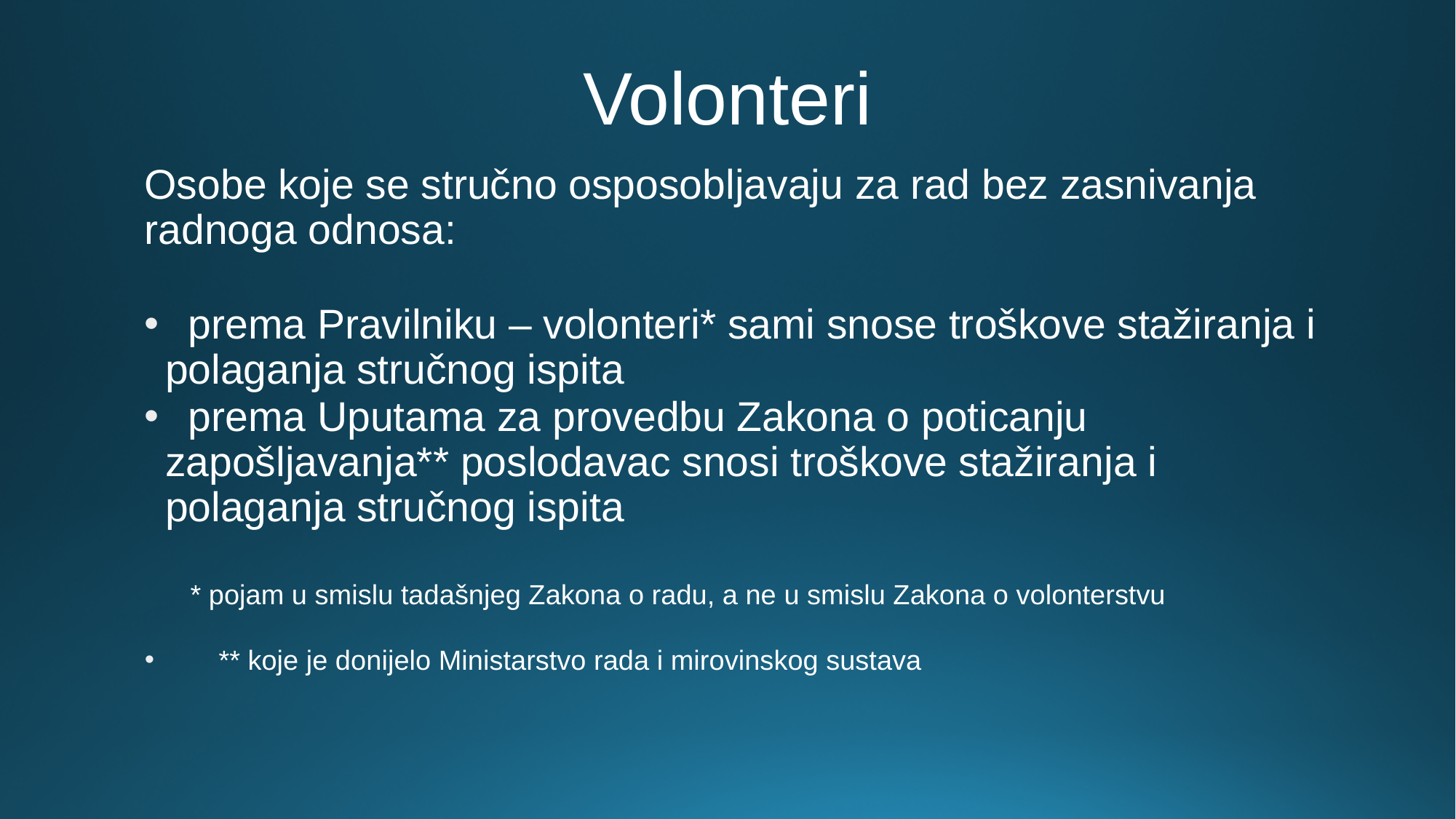

# Volonteri
Osobe koje se stručno osposobljavaju za rad bez zasnivanja radnoga odnosa:

  prema Pravilniku – volonteri* sami snose troškove stažiranja i polaganja stručnog ispita
  prema Uputama za provedbu Zakona o poticanju    zapošljavanja** poslodavac snosi troškove stažiranja i polaganja stručnog ispita

      * pojam u smislu tadašnjeg Zakona o radu, a ne u smislu Zakona o volonterstvu

       ** koje je donijelo Ministarstvo rada i mirovinskog sustava